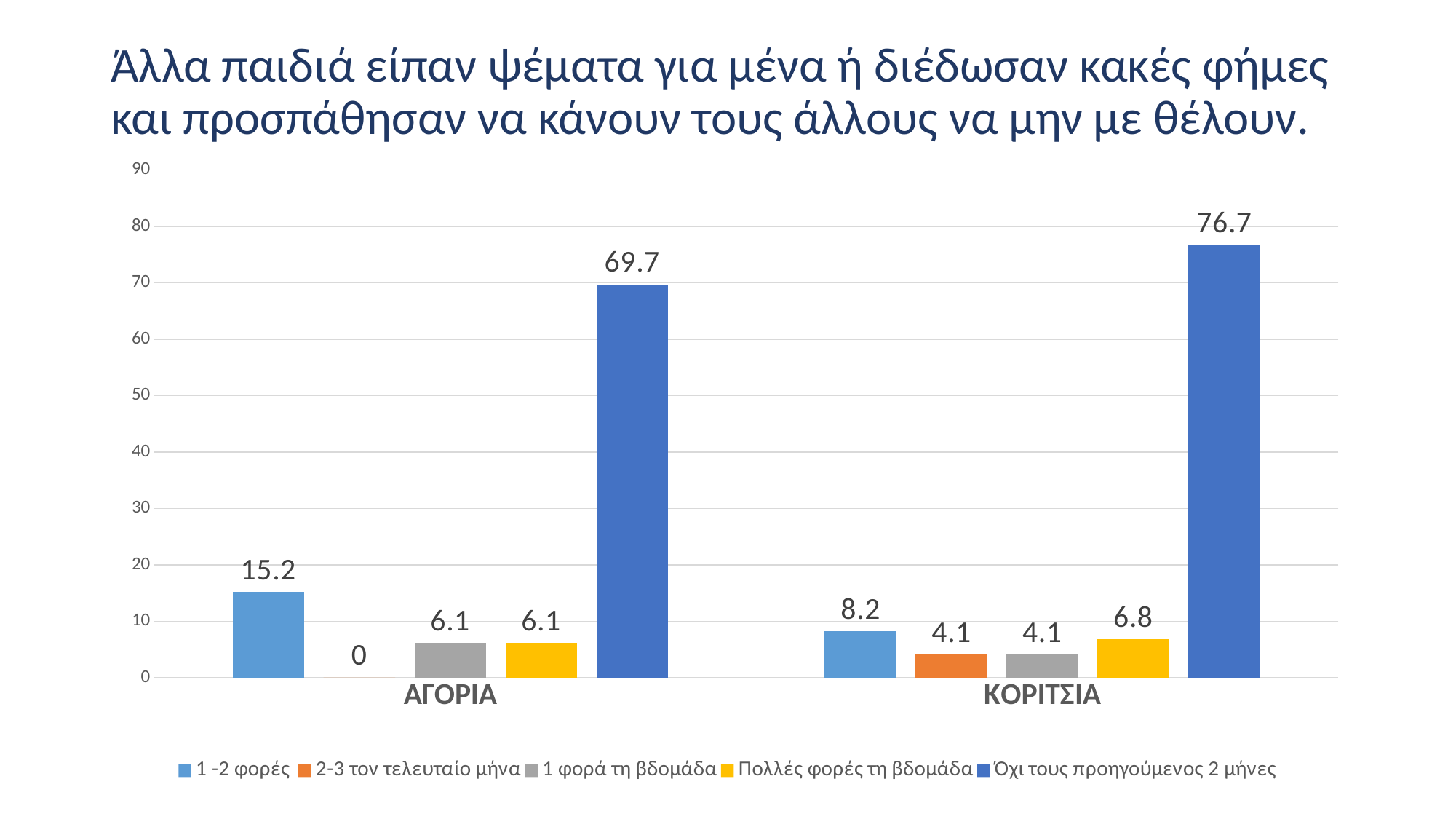

# Άλλα παιδιά είπαν ψέματα για μένα ή διέδωσαν κακές φήμες και προσπάθησαν να κάνουν τους άλλους να μην με θέλουν.

### Chart

| Category | 1 -2 φορές  | 2-3 τον τελευταίο μήνα | 1 φορά τη βδομάδα | Πολλές φορές τη βδομάδα | Όχι τους προηγούμενος 2 μήνες |
|---|---|---|---|---|---|
| ΑΓΟΡΙΑ | 15.2 | 0.0 | 6.1 | 6.1 | 69.7 |
| ΚΟΡΙΤΣΙΑ | 8.2 | 4.1 | 4.1 | 6.8 | 76.7 |